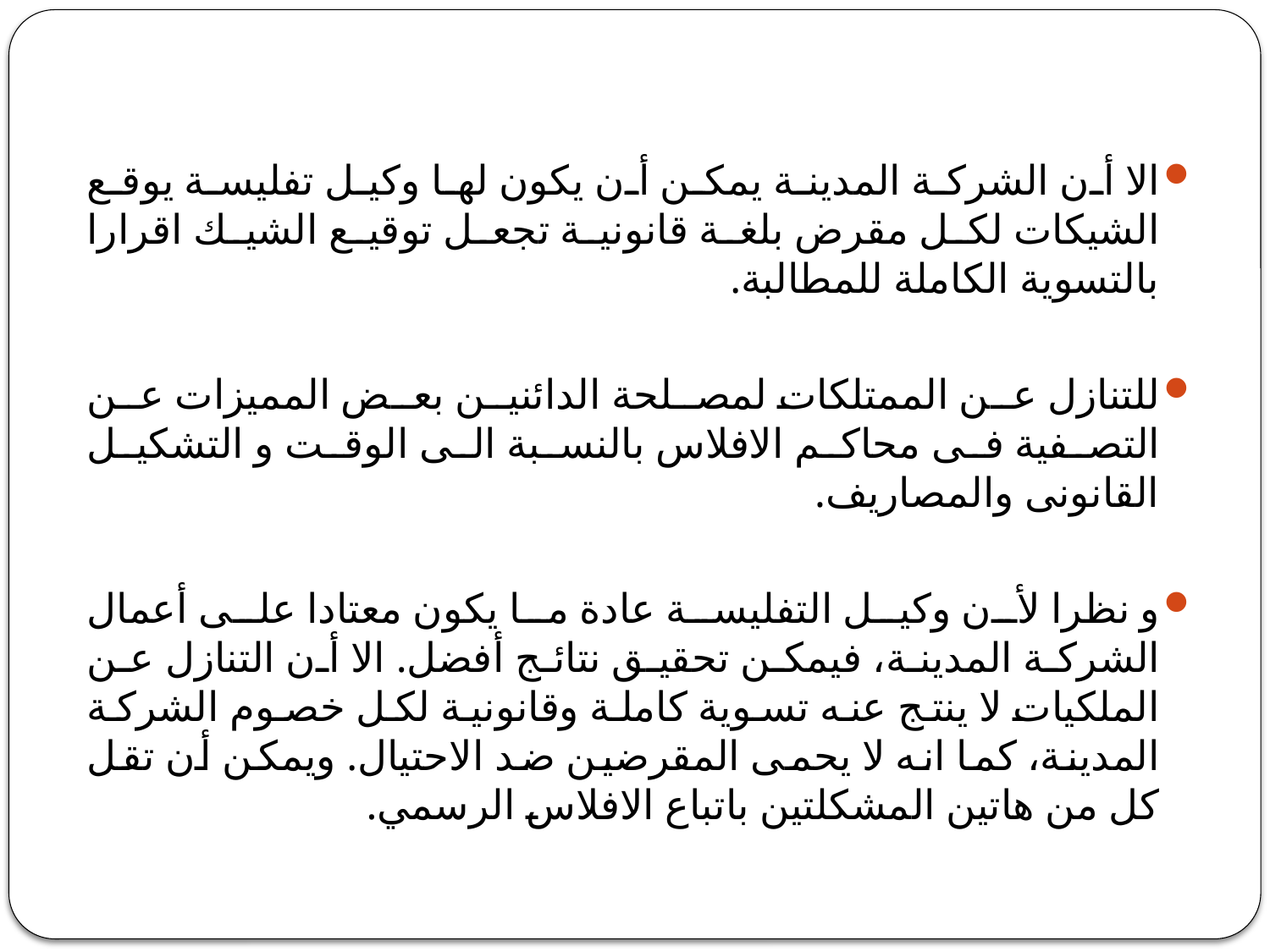

#
الا أن الشركة المدينة يمكن أن يكون لها وكيل تفليسة يوقع الشيكات لكل مقرض بلغة قانونية تجعل توقيع الشيك اقرارا بالتسوية الكاملة للمطالبة.

للتنازل عن الممتلكات لمصلحة الدائنين بعض المميزات عن التصفية فى محاكم الافلاس بالنسبة الى الوقت و التشكيل القانونى والمصاريف.

و نظرا لأن وكيل التفليسة عادة ما يكون معتادا على أعمال الشركة المدينة، فيمكن تحقيق نتائج أفضل. الا أن التنازل عن الملكيات لا ينتج عنه تسوية كاملة وقانونية لكل خصوم الشركة المدينة، كما انه لا يحمى المقرضين ضد الاحتيال. ويمكن أن تقل كل من هاتين المشكلتين باتباع الافلاس الرسمي.